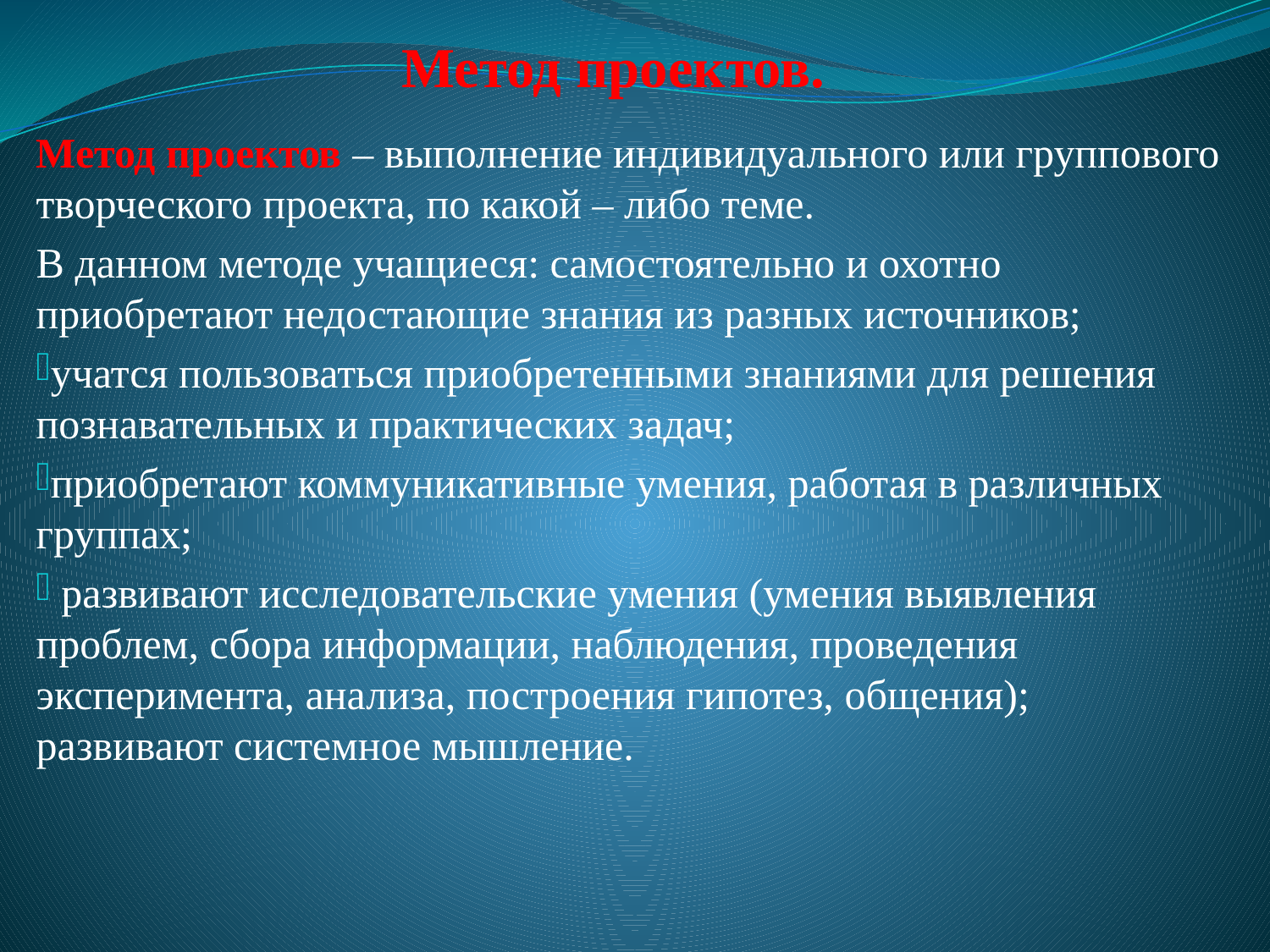

# Метод проектов.
Метод проектов – выполнение индивидуального или группового творческого проекта, по какой – либо теме.
В данном методе учащиеся: самостоятельно и охотно приобретают недостающие знания из разных источников;
учатся пользоваться приобретенными знаниями для решения познавательных и практических задач;
приобретают коммуникативные умения, работая в различных группах;
 развивают исследовательские умения (умения выявления проблем, сбора информации, наблюдения, проведения эксперимента, анализа, построения гипотез, общения); развивают системное мышление.